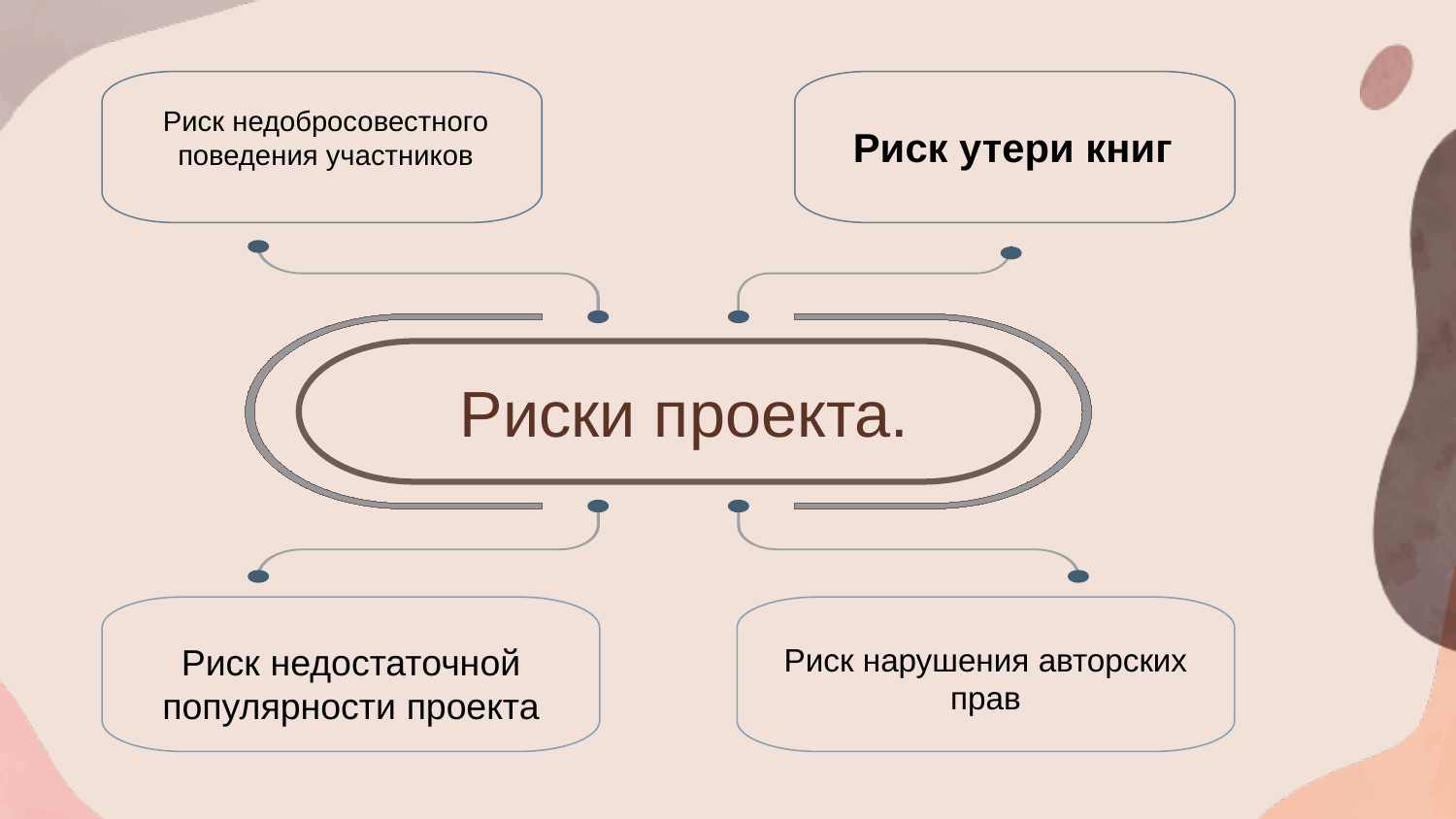

Риск недобросовестного поведения участников
Риск утери книг
Риски проекта.
Риск недостаточной популярности проекта
Риск нарушения авторских прав